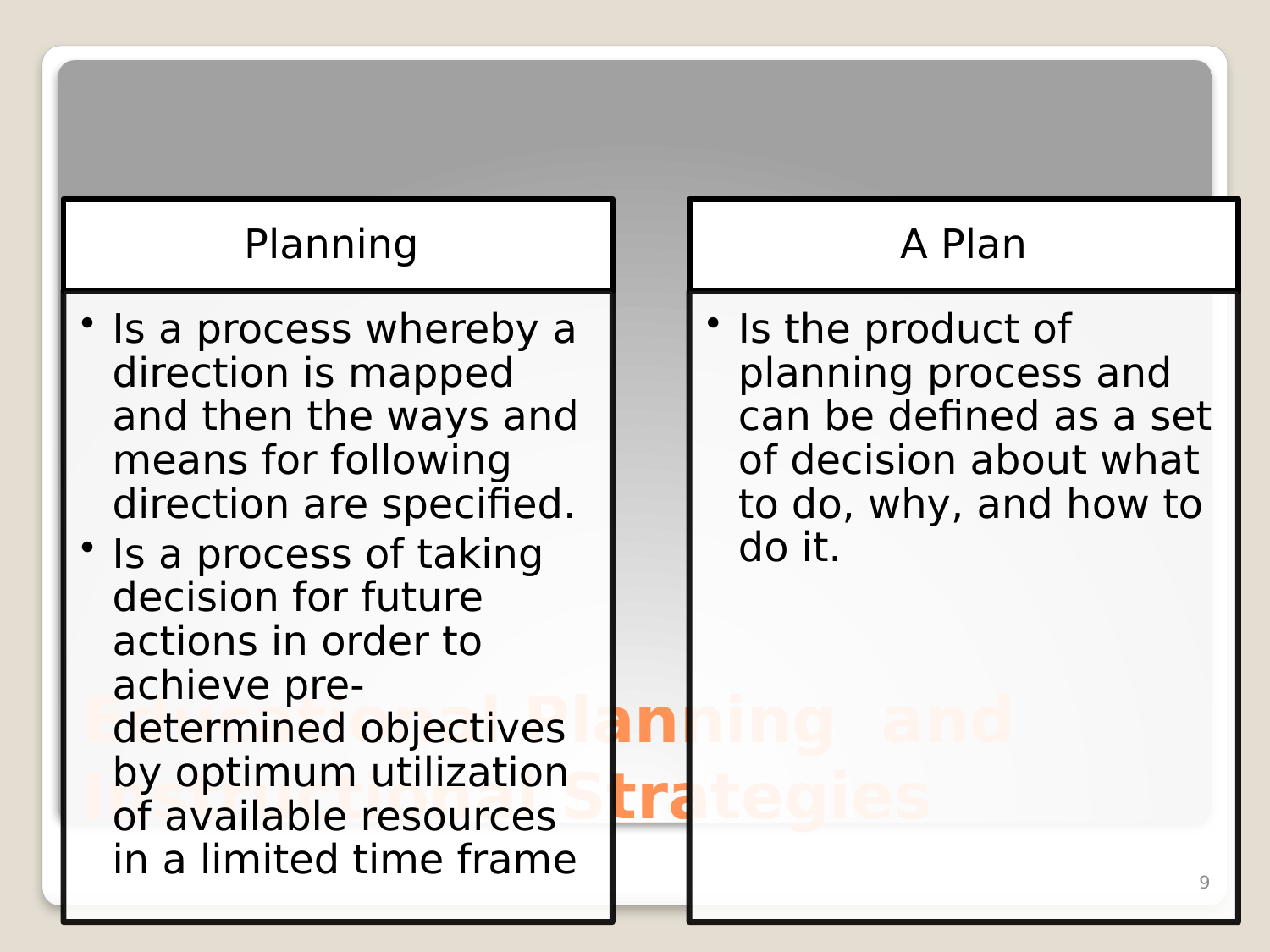

Planning
Is a process whereby a direction is mapped and then the ways and means for following direction are specified.
Is a process of taking decision for future actions in order to achieve pre-determined objectives by optimum utilization of available resources in a limited time frame
A Plan
Is the product of planning process and can be defined as a set of decision about what to do, why, and how to do it.
# Educational Planning  and Instructional Strategies
9